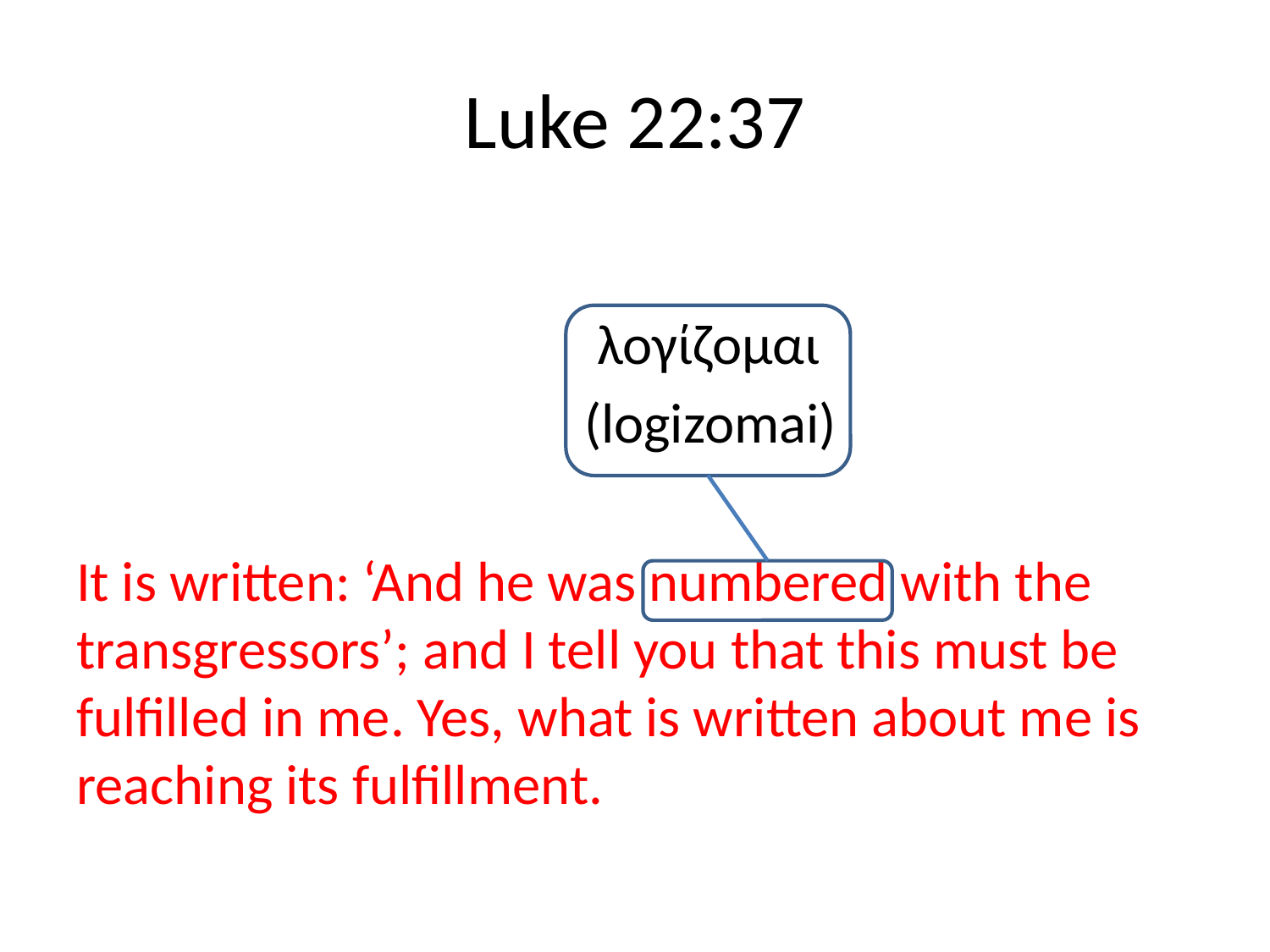

# Luke 22:37

				 λογίζομαι
				(logizomai)

It is written: ‘And he was numbered with the transgressors’; and I tell you that this must be fulfilled in me. Yes, what is written about me is reaching its fulfillment.